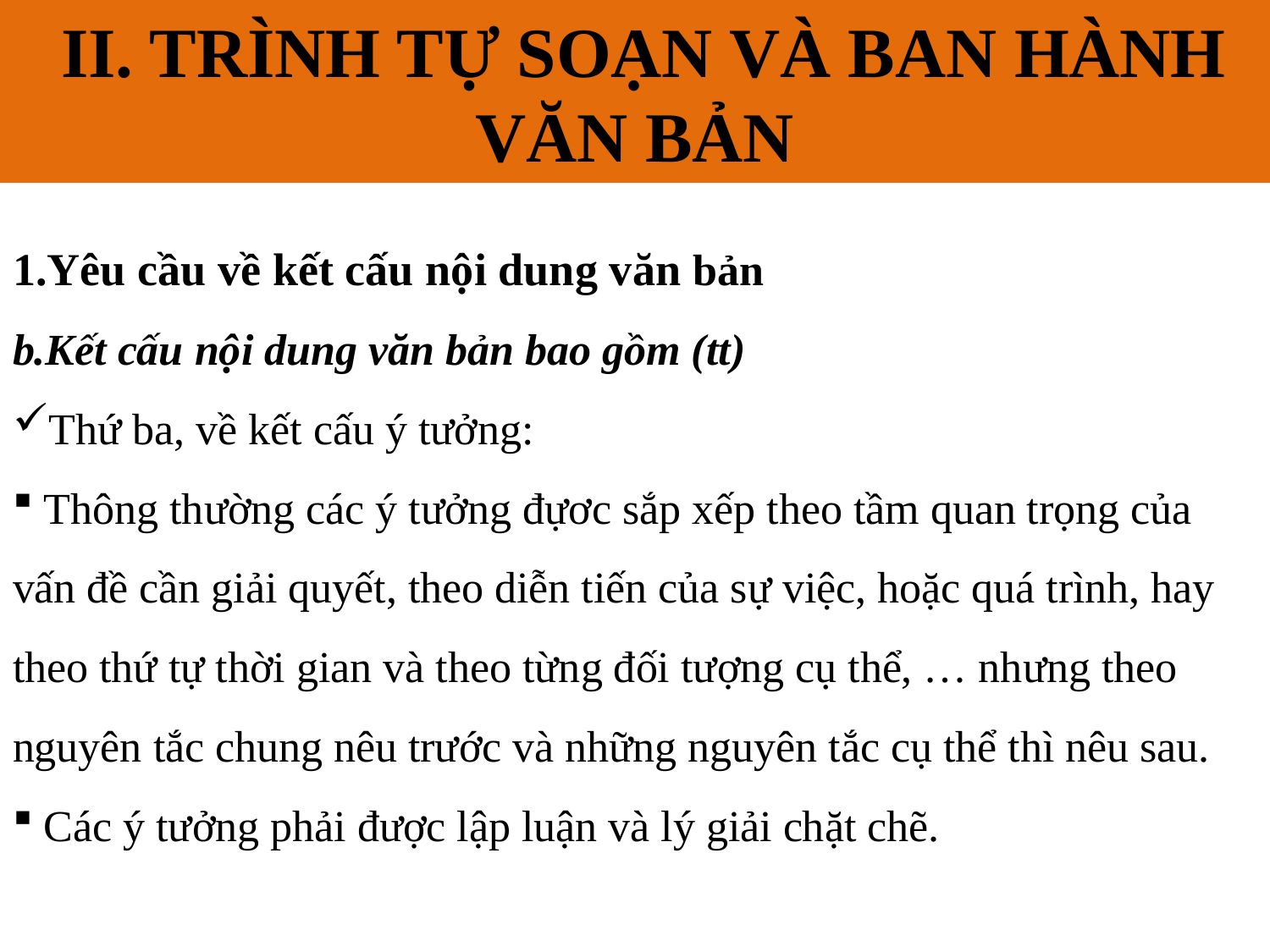

II. TRÌNH TỰ SOẠN VÀ BAN HÀNH VĂN BẢN
# II. QUY TRÌNH XÂY DỰNG VÀ BAN HÀNH VĂN BẢN
1.Yêu cầu về kết cấu nội dung văn bản
b.Kết cấu nội dung văn bản bao gồm (tt)
Thứ ba, về kết cấu ý tưởng:
 Thông thường các ý tưởng đựơc sắp xếp theo tầm quan trọng của vấn đề cần giải quyết, theo diễn tiến của sự việc, hoặc quá trình, hay  theo thứ tự thời gian và theo từng đối tượng cụ thể, … nhưng theo nguyên tắc chung nêu trước và những nguyên tắc cụ thể thì nêu sau.
 Các ý tưởng phải được lập luận và lý giải chặt chẽ.